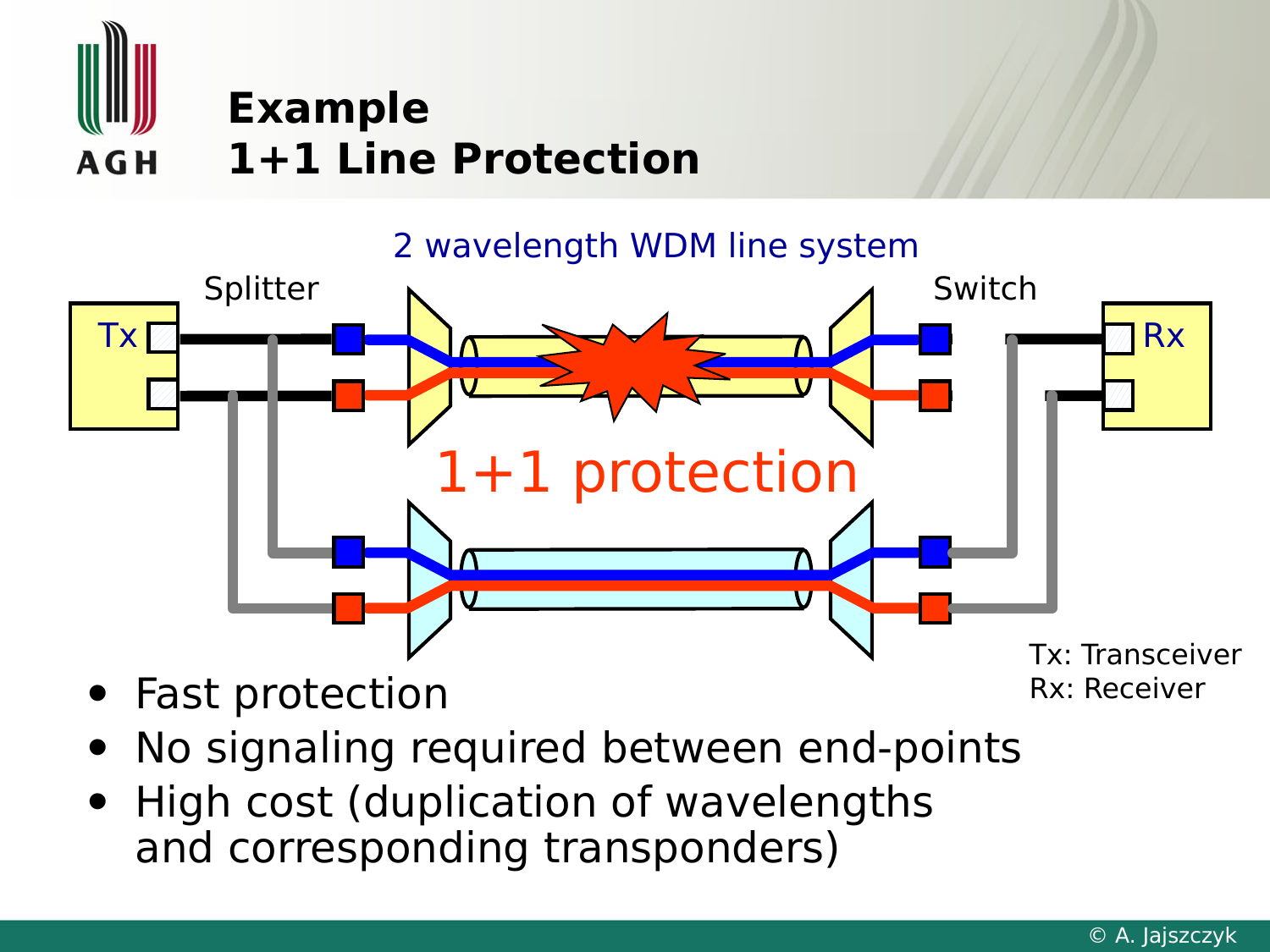

# Example 1+1 Line Protection
2 wavelength WDM line system
Splitter

1+1 protection
Switch

Rx

Tx

Tx: Transceiver
Rx: Receiver
Fast protection
No signaling required between end-points
High cost (duplication of wavelengths
and corresponding transponders)